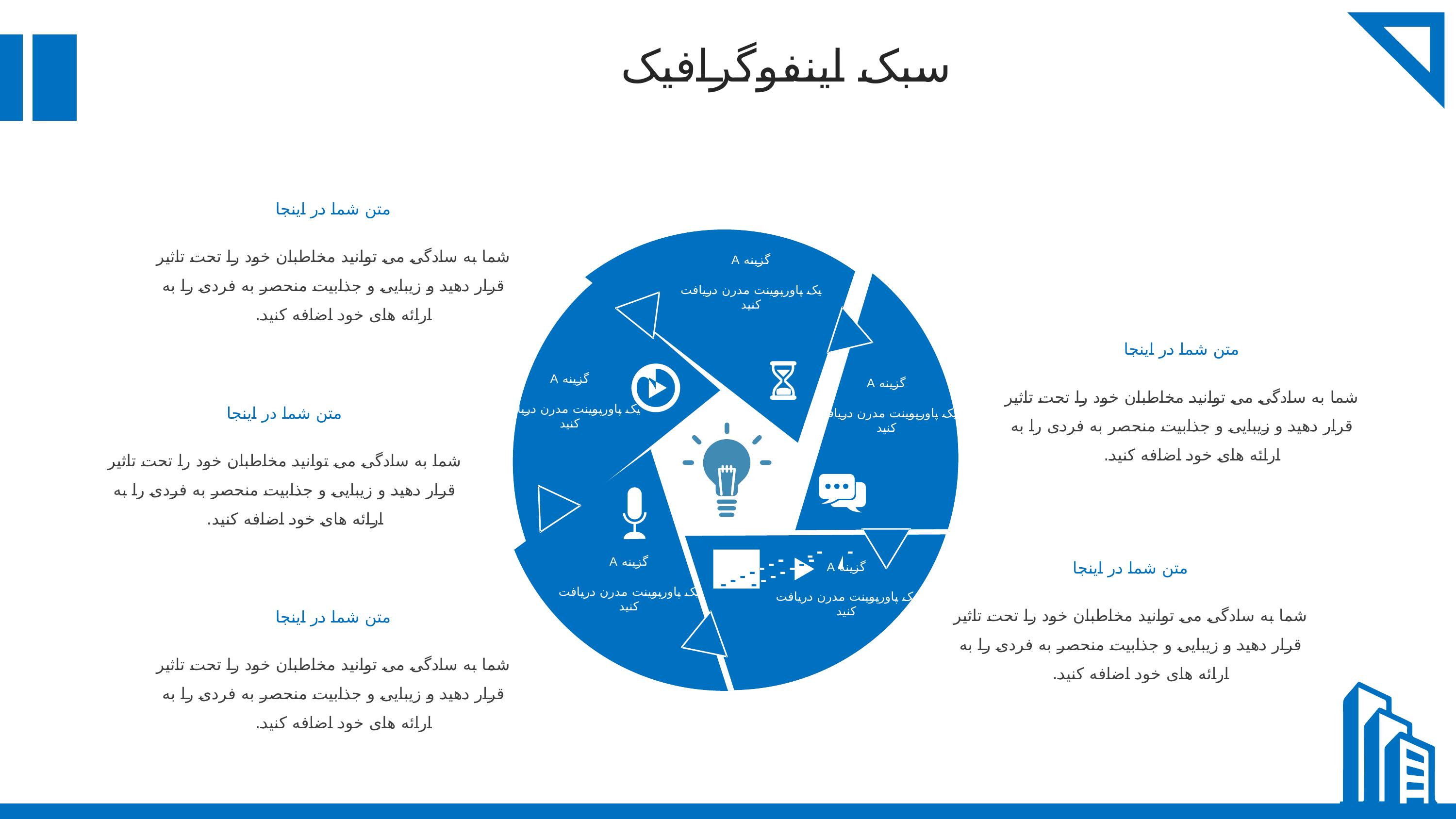

سبک اینفوگرافیک
متن شما در اینجا

شما به سادگی می توانید مخاطبان خود را تحت تاثیر قرار دهید و زیبایی و جذابیت منحصر به فردی را به ارائه های خود اضافه کنید.
گزینه A

یک پاورپوینت مدرن دریافت کنید

متن شما در اینجا

گزینه A
گزینه A
شما به سادگی می توانید مخاطبان خود را تحت تاثیر قرار دهید و زیبایی و جذابیت منحصر به فردی را به ارائه های خود اضافه کنید.
یک پاورپوینت مدرن دریافت کنید
یک پاورپوینت مدرن دریافت کنید
متن شما در اینجا

شما به سادگی می توانید مخاطبان خود را تحت تاثیر قرار دهید و زیبایی و جذابیت منحصر به فردی را به ارائه های خود اضافه کنید.

گزینه A
گزینه A
متن شما در اینجا
یک پاورپوینت مدرن دریافت کنید
یک پاورپوینت مدرن دریافت کنید
شما به سادگی می توانید مخاطبان خود را تحت تاثیر قرار دهید و زیبایی و جذابیت منحصر به فردی را به ارائه های خود اضافه کنید.
متن شما در اینجا

شما به سادگی می توانید مخاطبان خود را تحت تاثیر قرار دهید و زیبایی و جذابیت منحصر به فردی را به ارائه های خود اضافه کنید.